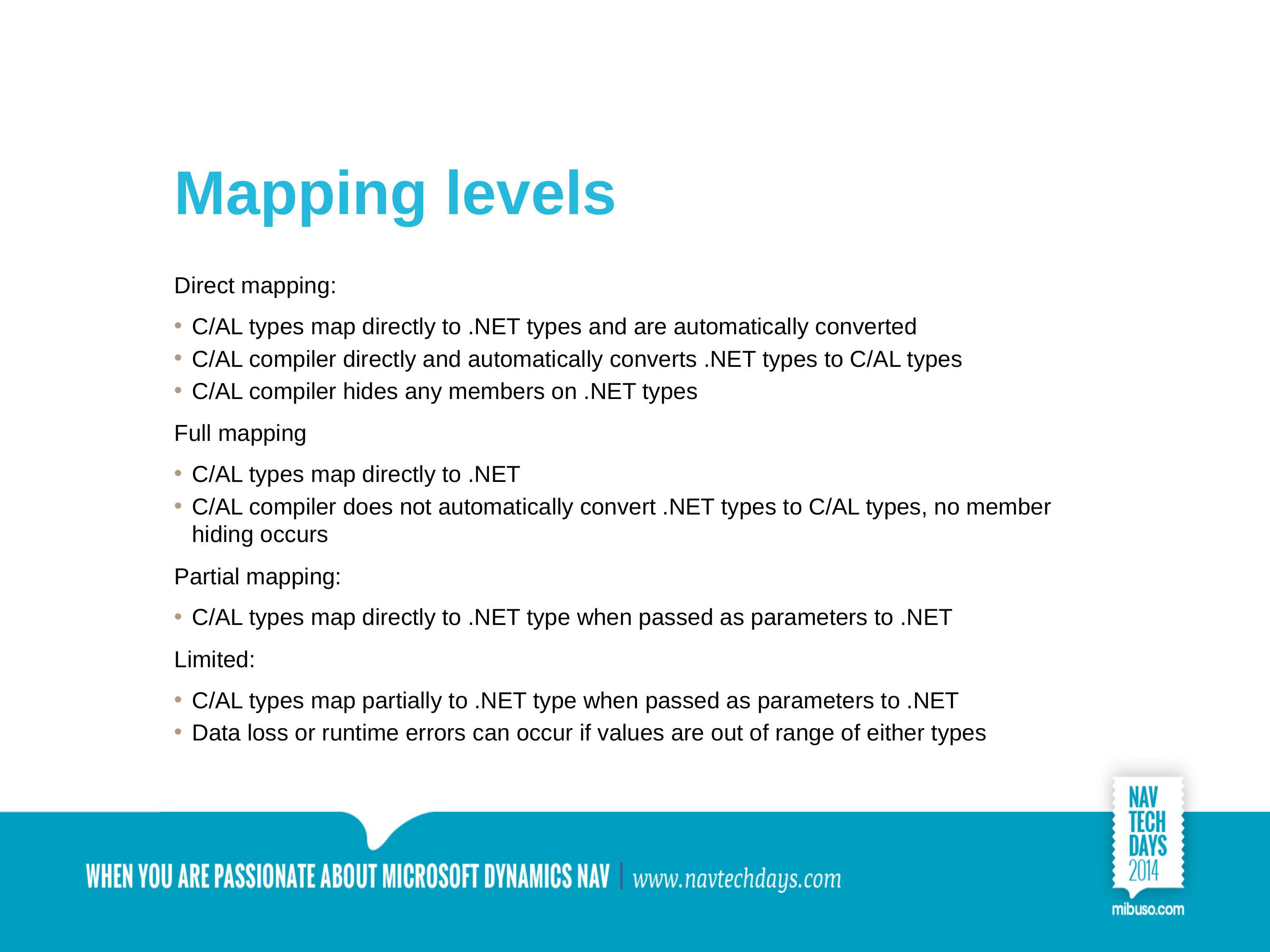

# Mapping levels
Direct mapping:
C/AL types map directly to .NET types and are automatically converted
C/AL compiler directly and automatically converts .NET types to C/AL types
C/AL compiler hides any members on .NET types
Full mapping
C/AL types map directly to .NET
C/AL compiler does not automatically convert .NET types to C/AL types, no member hiding occurs
Partial mapping:
C/AL types map directly to .NET type when passed as parameters to .NET
Limited:
C/AL types map partially to .NET type when passed as parameters to .NET
Data loss or runtime errors can occur if values are out of range of either types